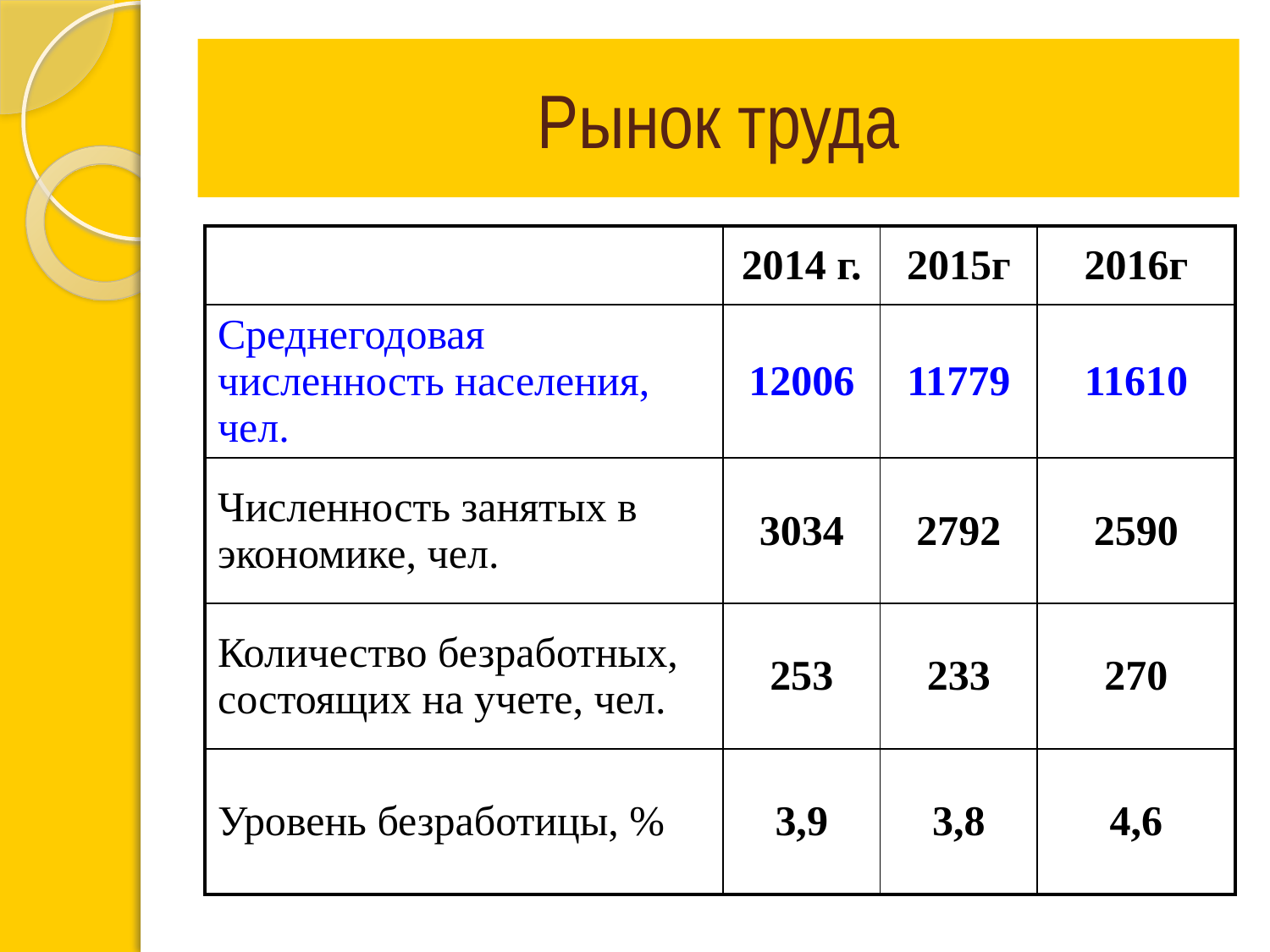

Рынок труда

|  | 2014 г. | 2015г | 2016г |
| --- | --- | --- | --- |
| Среднегодовая численность населения, чел. | 12006 | 11779 | 11610 |
| Численность занятых в экономике, чел. | 3034 | 2792 | 2590 |
| Количество безработных, состоящих на учете, чел. | 253 | 233 | 270 |
| Уровень безработицы, % | 3,9 | 3,8 | 4,6 |